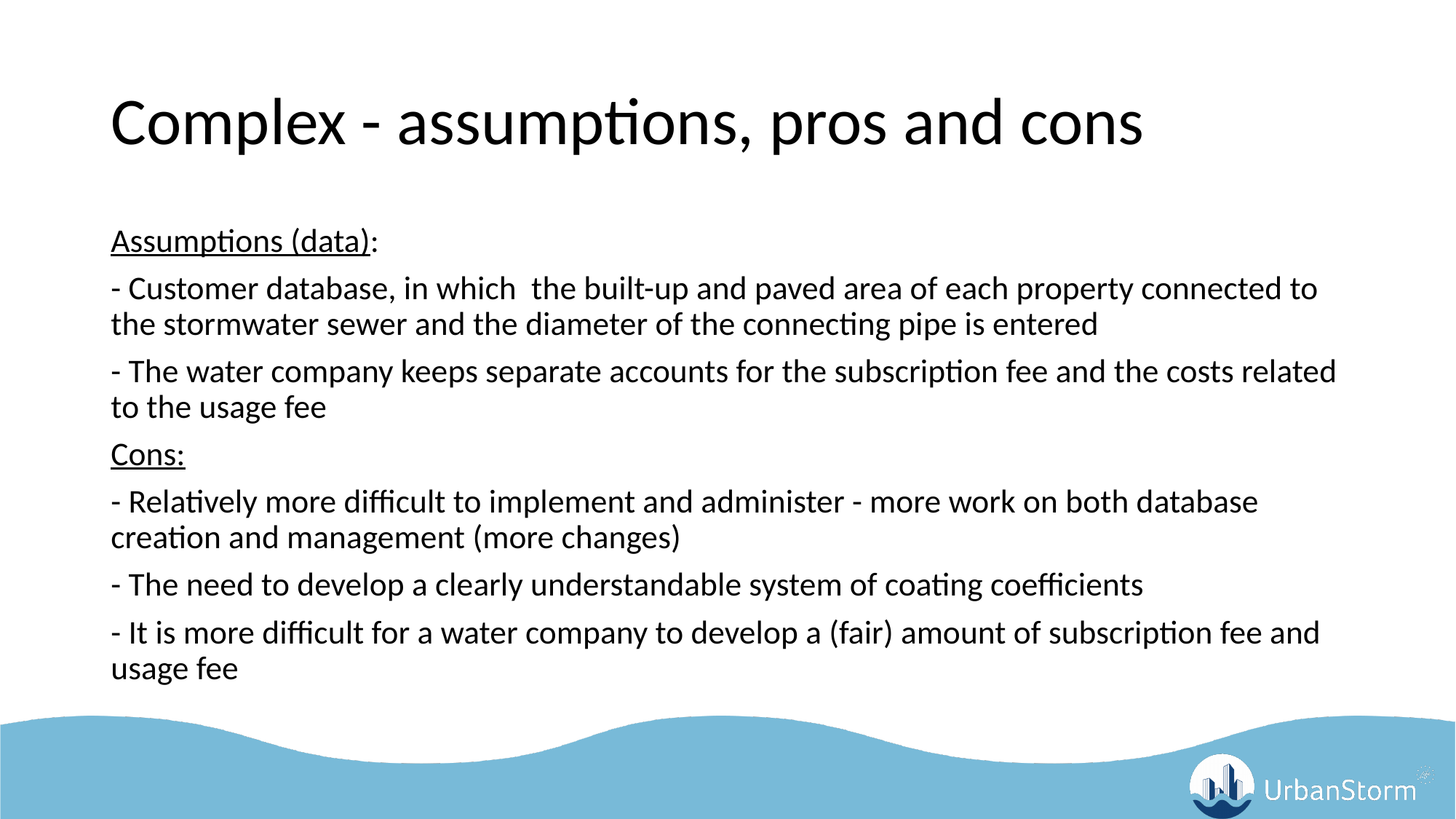

# Complex - assumptions, pros and cons
Assumptions (data):
- Customer database, in which  the built-up and paved area of each property connected to the stormwater sewer and the diameter of the connecting pipe is entered
- The water company keeps separate accounts for the subscription fee and the costs related to the usage fee
Cons:
- Relatively more difficult to implement and administer - more work on both database creation and management (more changes)
- The need to develop a clearly understandable system of coating coefficients
- It is more difficult for a water company to develop a (fair) amount of subscription fee and usage fee